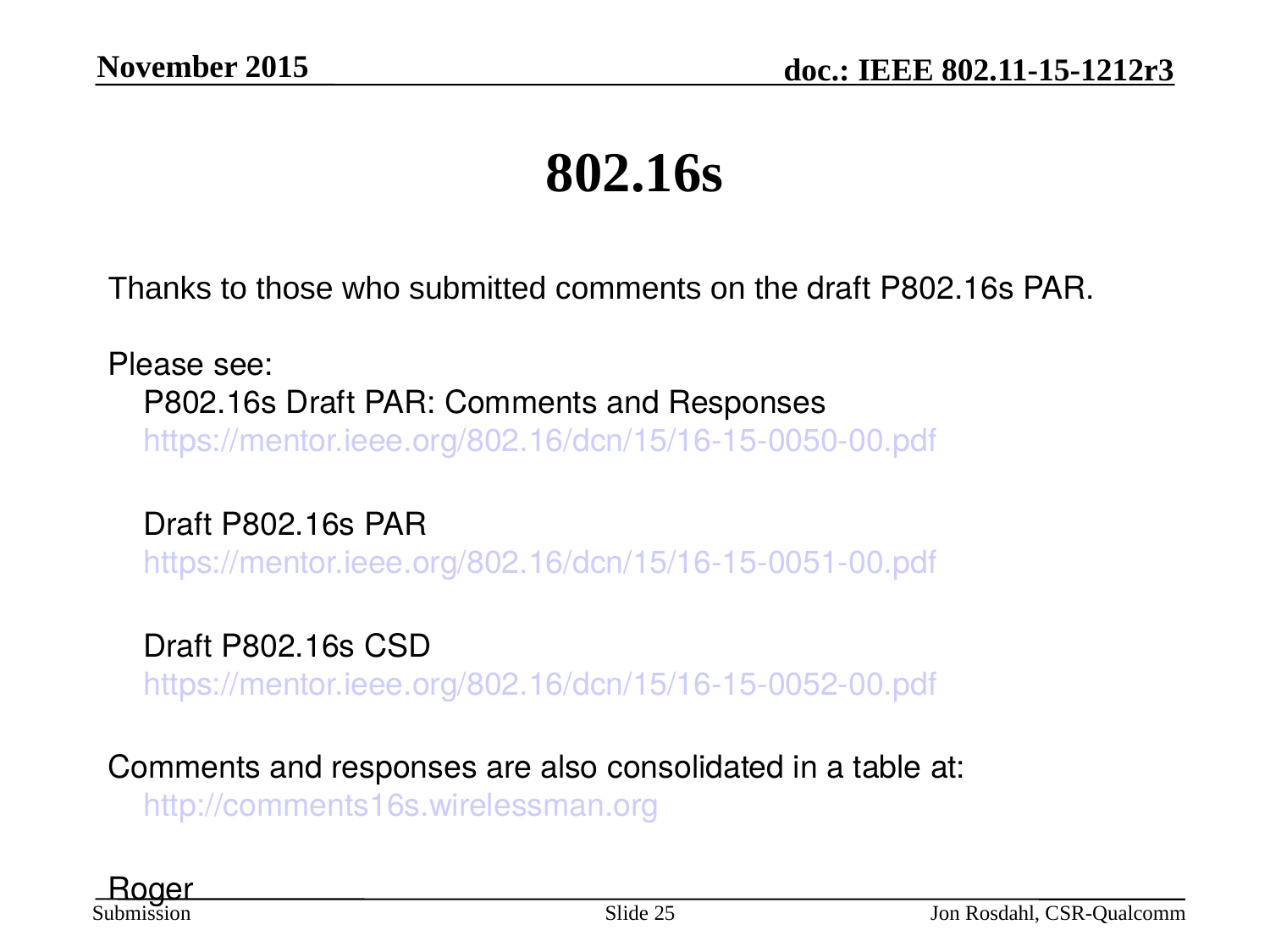

November 2015
# 802.16s
Thanks to those who submitted comments on the draft P802.16s PAR.
Please see:
    P802.16s Draft PAR: Comments and Responses
    https://mentor.ieee.org/802.16/dcn/15/16-15-0050-00.pdf
    Draft P802.16s PAR
    https://mentor.ieee.org/802.16/dcn/15/16-15-0051-00.pdf
    Draft P802.16s CSD
    https://mentor.ieee.org/802.16/dcn/15/16-15-0052-00.pdf
Comments and responses are also consolidated in a table at:
    http://comments16s.wirelessman.org
Roger
Slide 25
Jon Rosdahl, CSR-Qualcomm